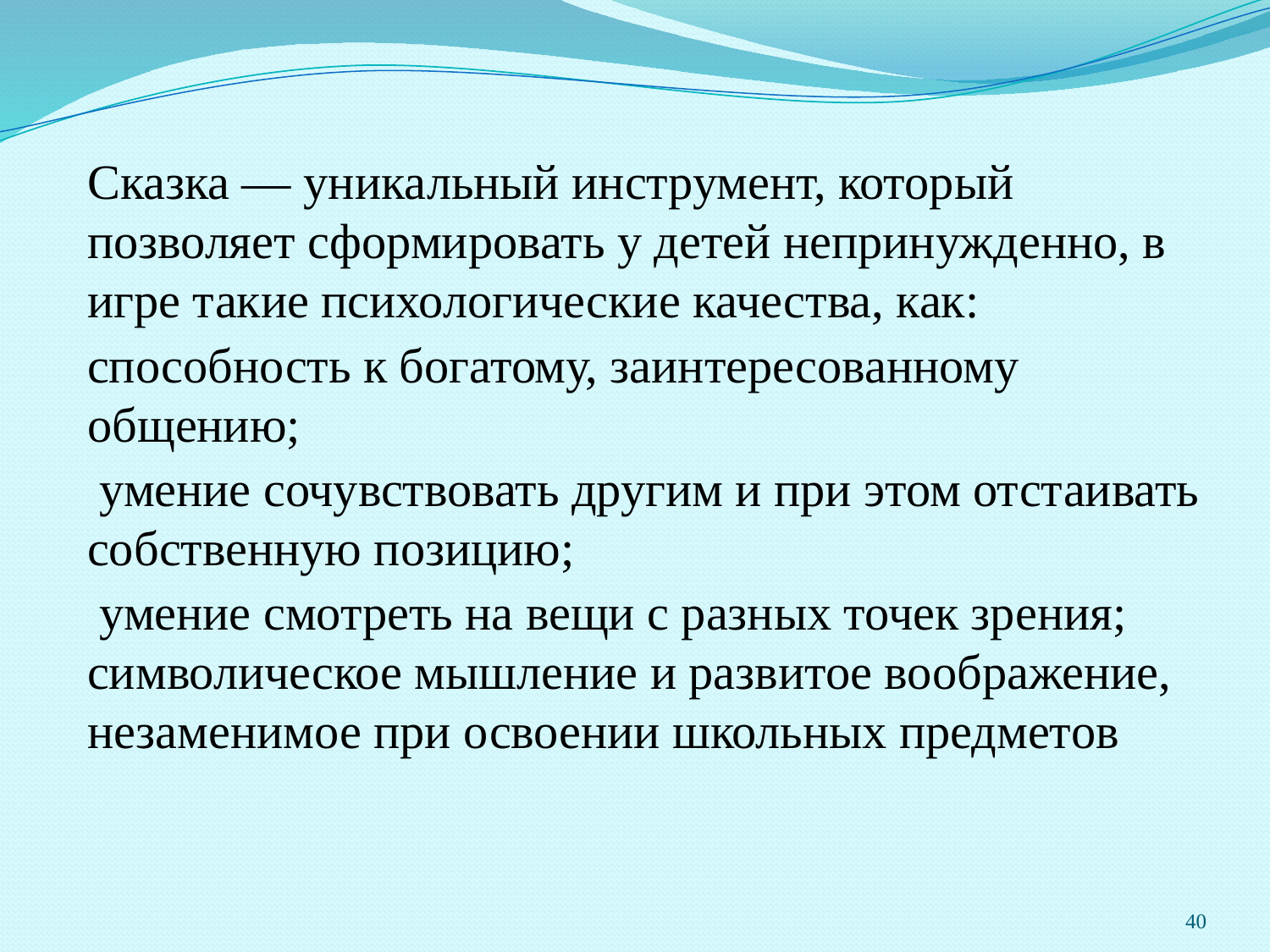

Сказка — уникальный инструмент, который позволяет сформировать у детей непринужденно, в игре такие психологические качества, как:
способность к богатому, заинтересованному общению;
 умение сочувствовать другим и при этом отстаивать собственную позицию;
 умение смотреть на вещи с разных точек зрения; символическое мышление и развитое воображение, незаменимое при освоении школьных предметов
40